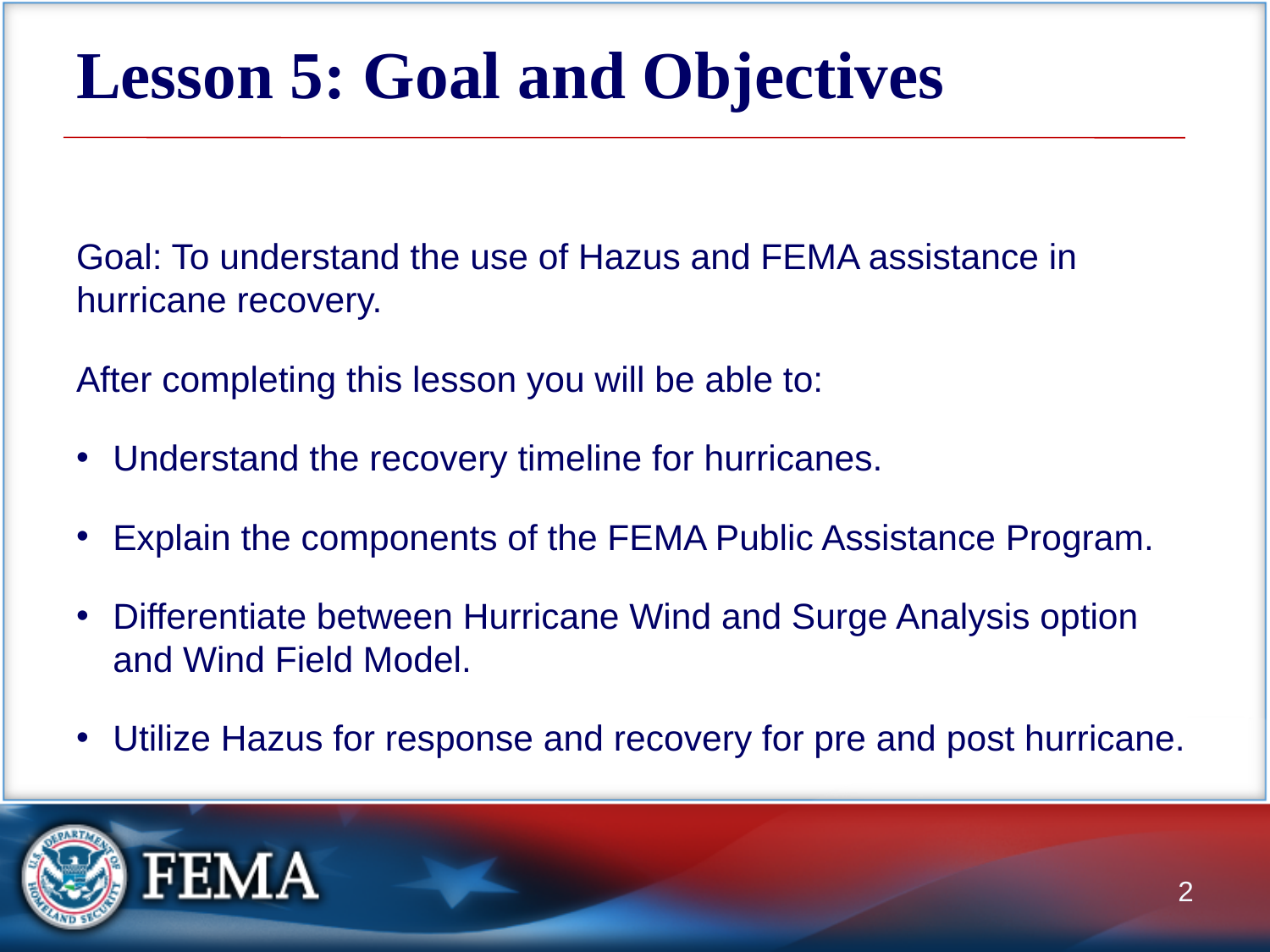

# Lesson 5: Goal and Objectives

Goal: To understand the use of Hazus and FEMA assistance in hurricane recovery.
After completing this lesson you will be able to:
Understand the recovery timeline for hurricanes.
Explain the components of the FEMA Public Assistance Program.
Differentiate between Hurricane Wind and Surge Analysis option and Wind Field Model.
Utilize Hazus for response and recovery for pre and post hurricane.
2